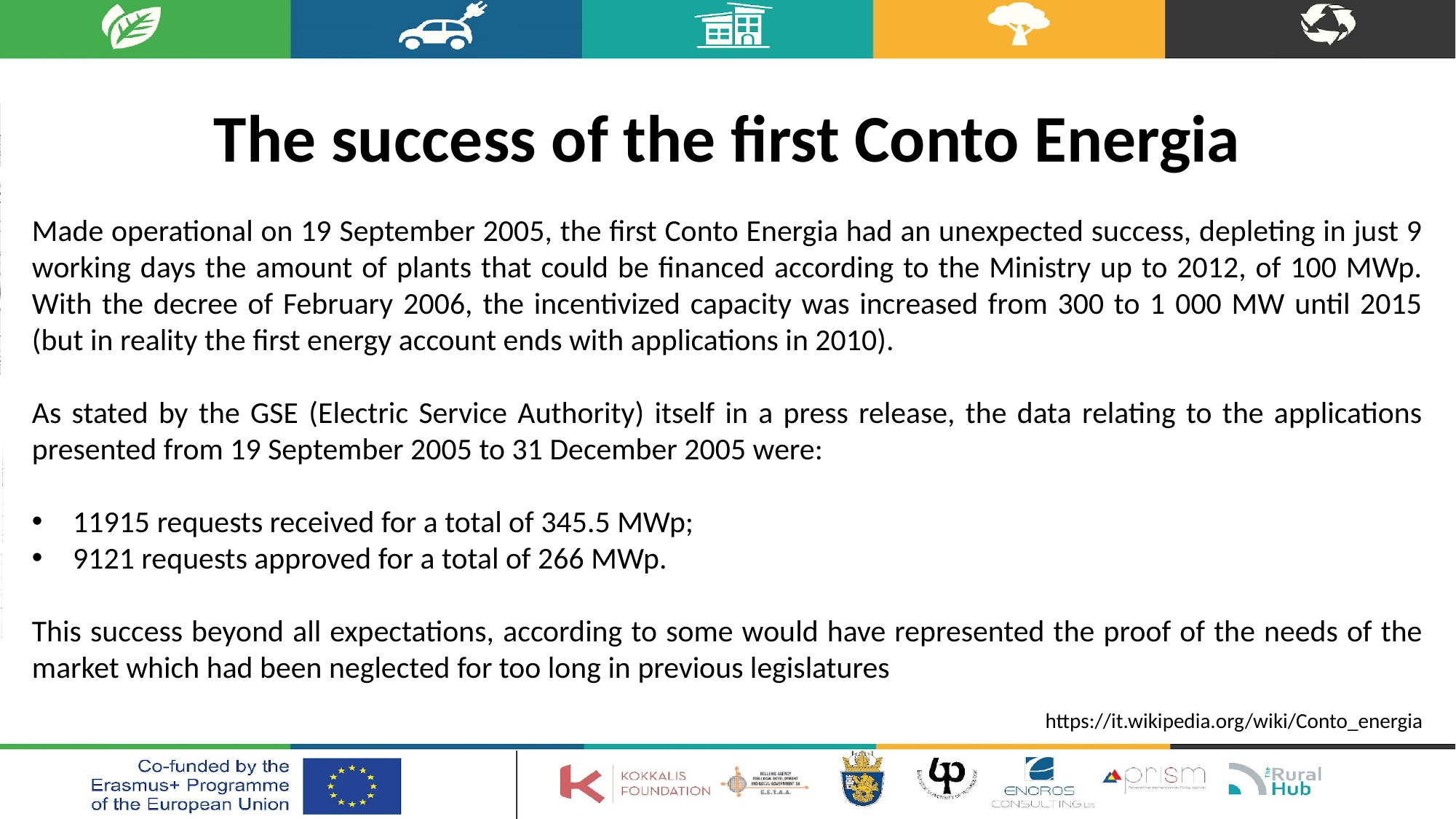

# The success of the first Conto Energia
Made operational on 19 September 2005, the first Conto Energia had an unexpected success, depleting in just 9 working days the amount of plants that could be financed according to the Ministry up to 2012, of 100 MWp. With the decree of February 2006, the incentivized capacity was increased from 300 to 1 000 MW until 2015 (but in reality the first energy account ends with applications in 2010).

As stated by the GSE (Electric Service Authority) itself in a press release, the data relating to the applications presented from 19 September 2005 to 31 December 2005 were:

11915 requests received for a total of 345.5 MWp;
9121 requests approved for a total of 266 MWp.

This success beyond all expectations, according to some would have represented the proof of the needs of the market which had been neglected for too long in previous legislatures
https://it.wikipedia.org/wiki/Conto_energia